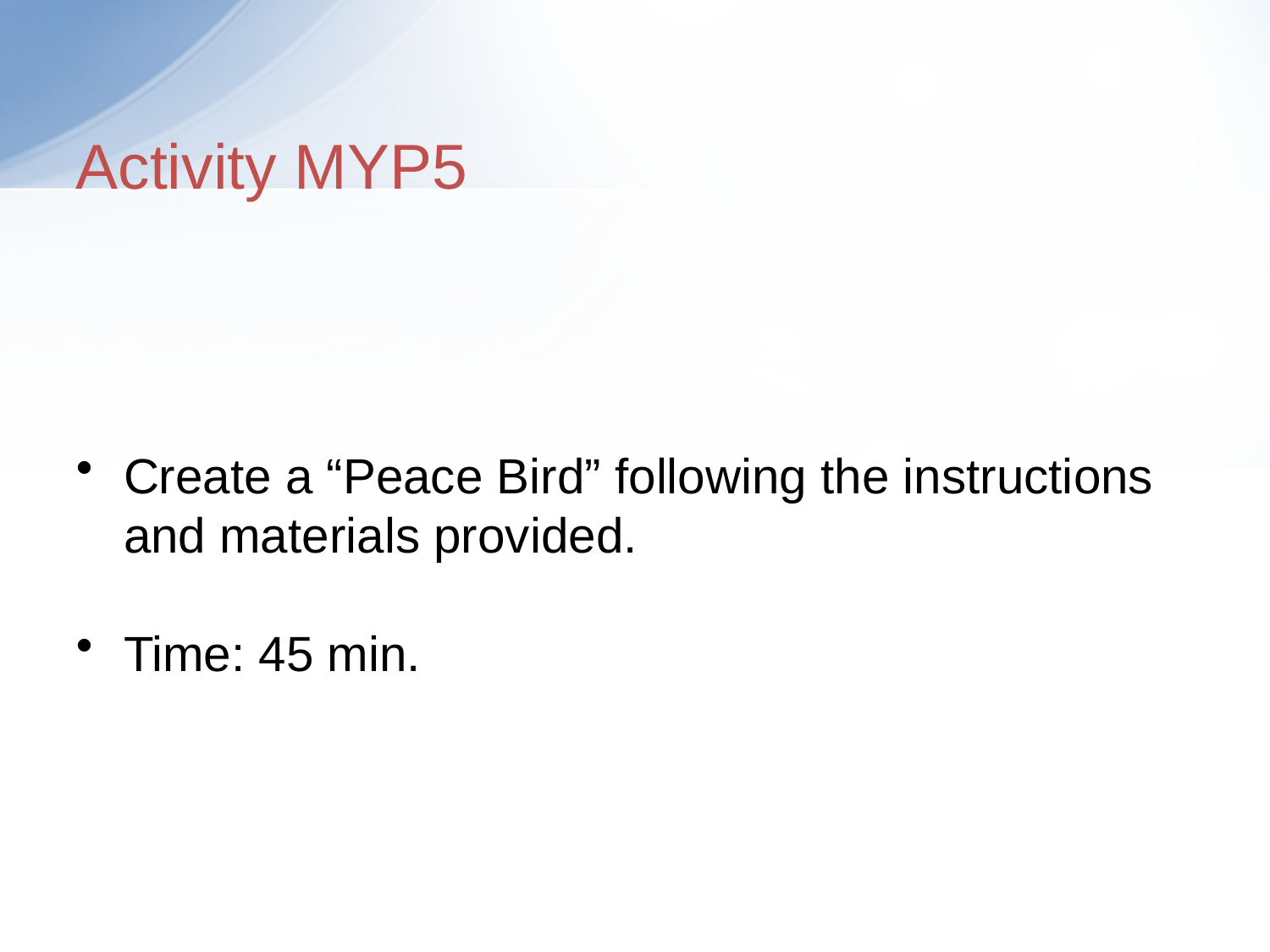

# Activity MYP5

Create a “Peace Bird” following the instructions and materials provided.

Time: 45 min.